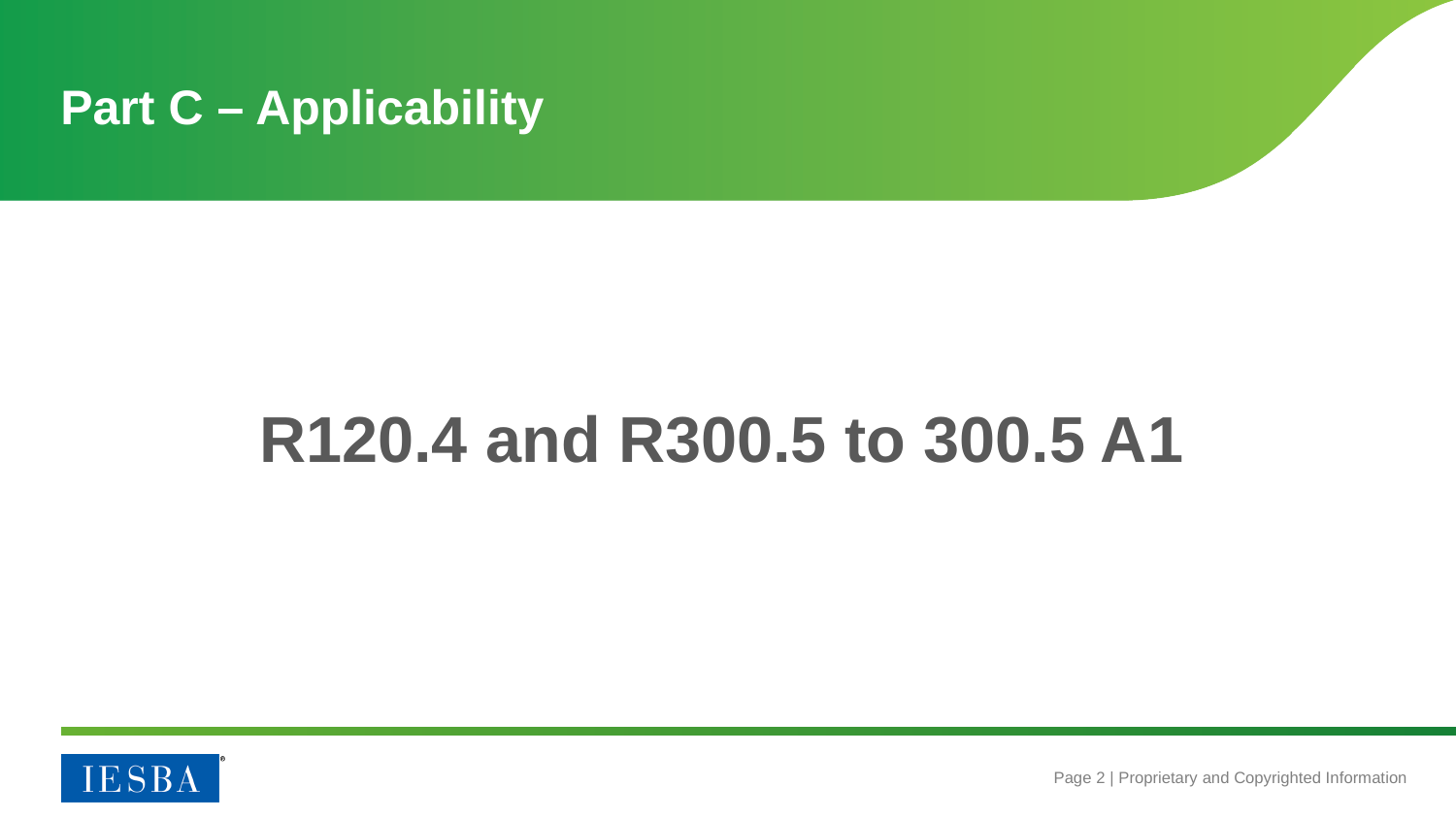

# Part C – Applicability

R120.4 and R300.5 to 300.5 A1